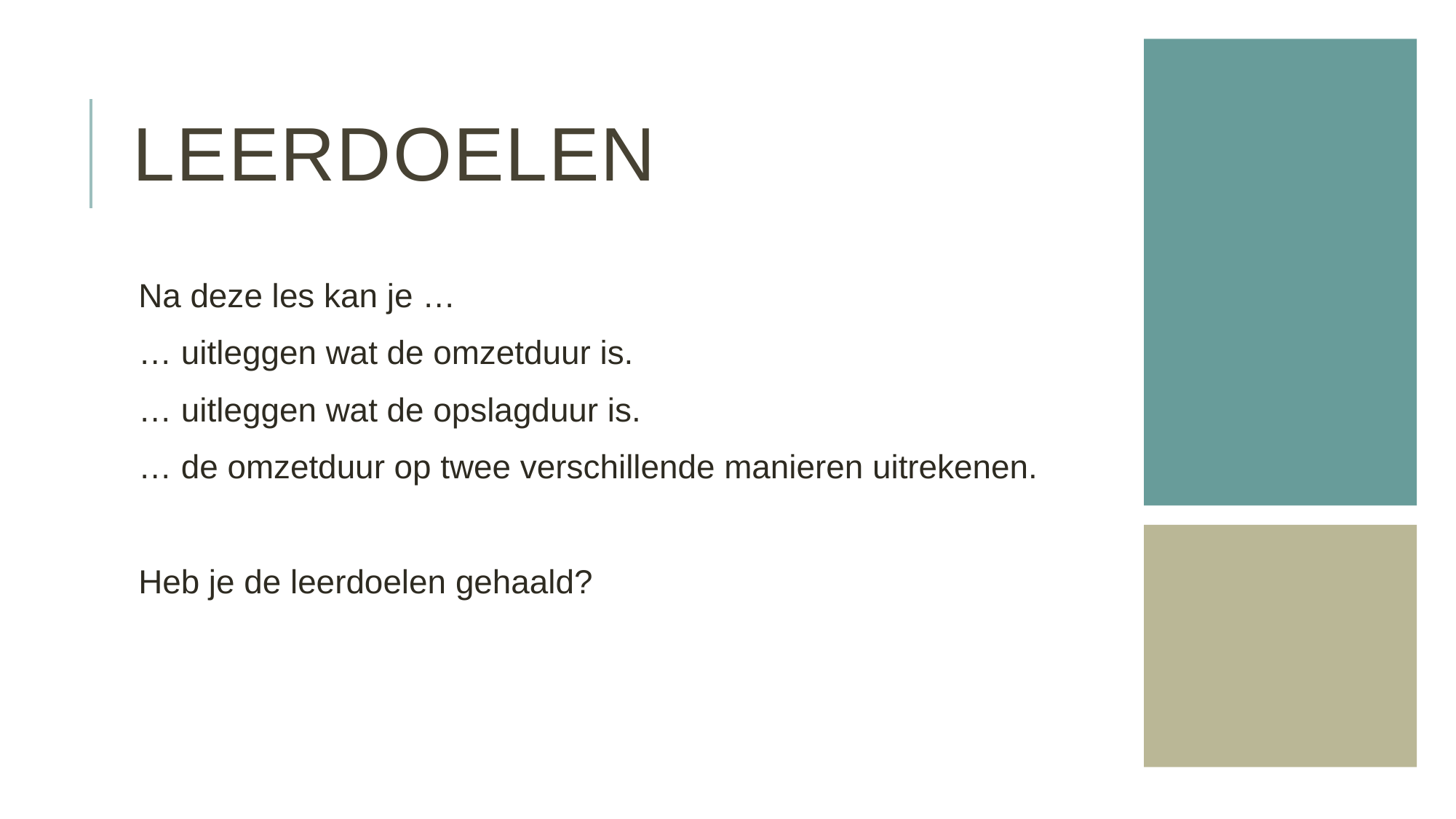

# Leerdoelen
Na deze les kan je …
… uitleggen wat de omzetduur is.
… uitleggen wat de opslagduur is.
… de omzetduur op twee verschillende manieren uitrekenen.

Heb je de leerdoelen gehaald?